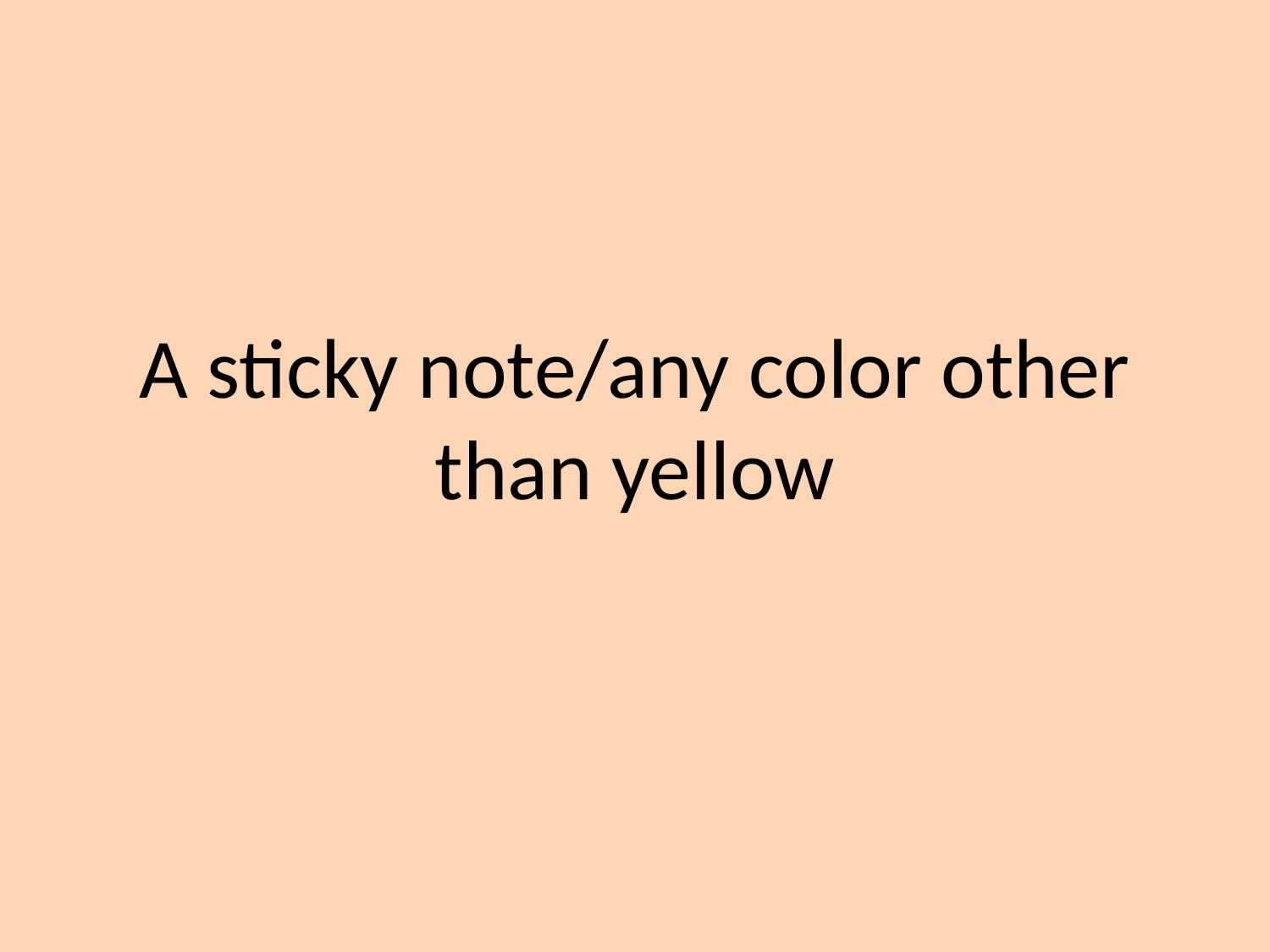

A sticky note/any color other than yellow